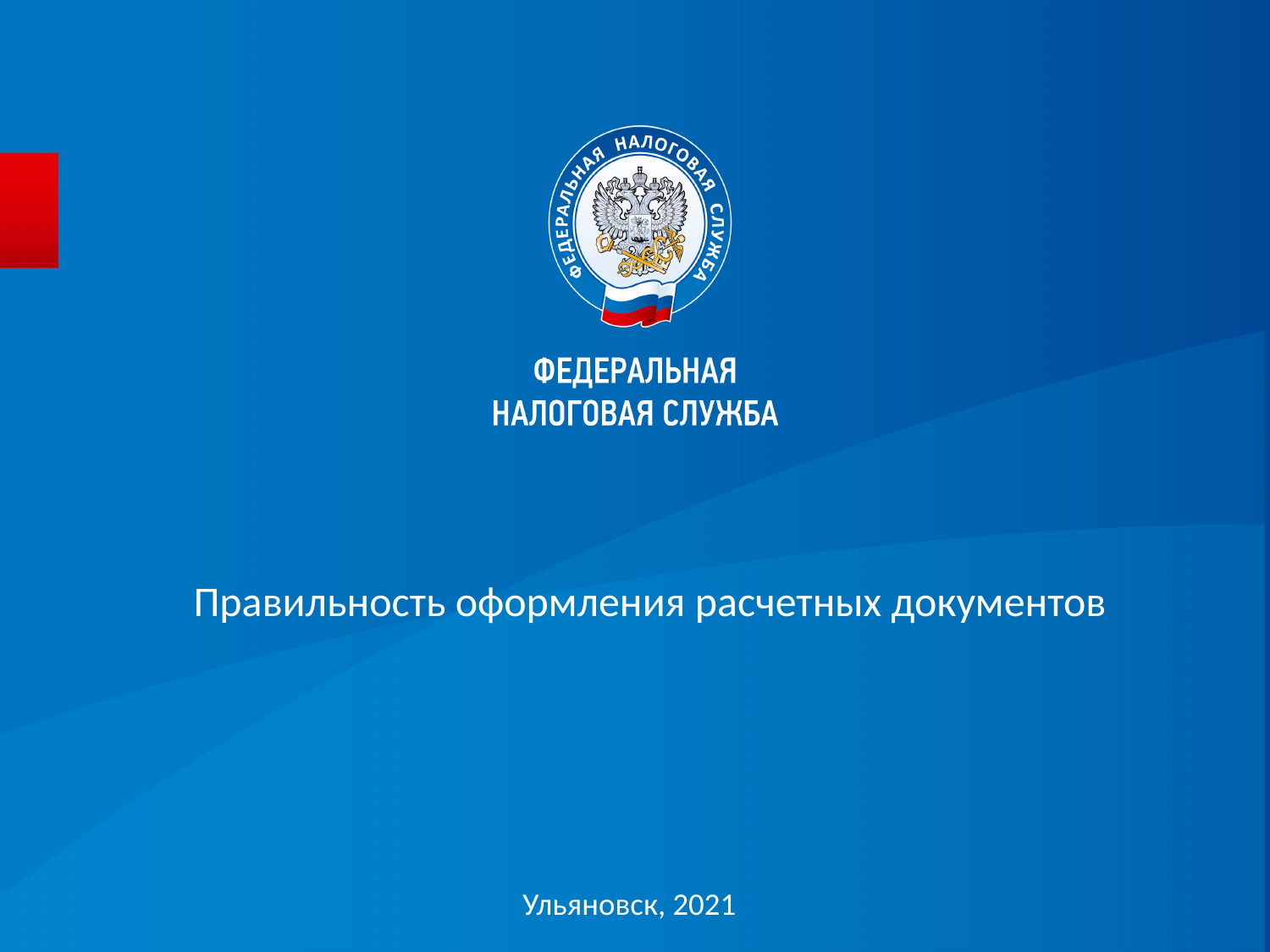

# Правильность оформления расчетных документов

Ульяновск, 2021